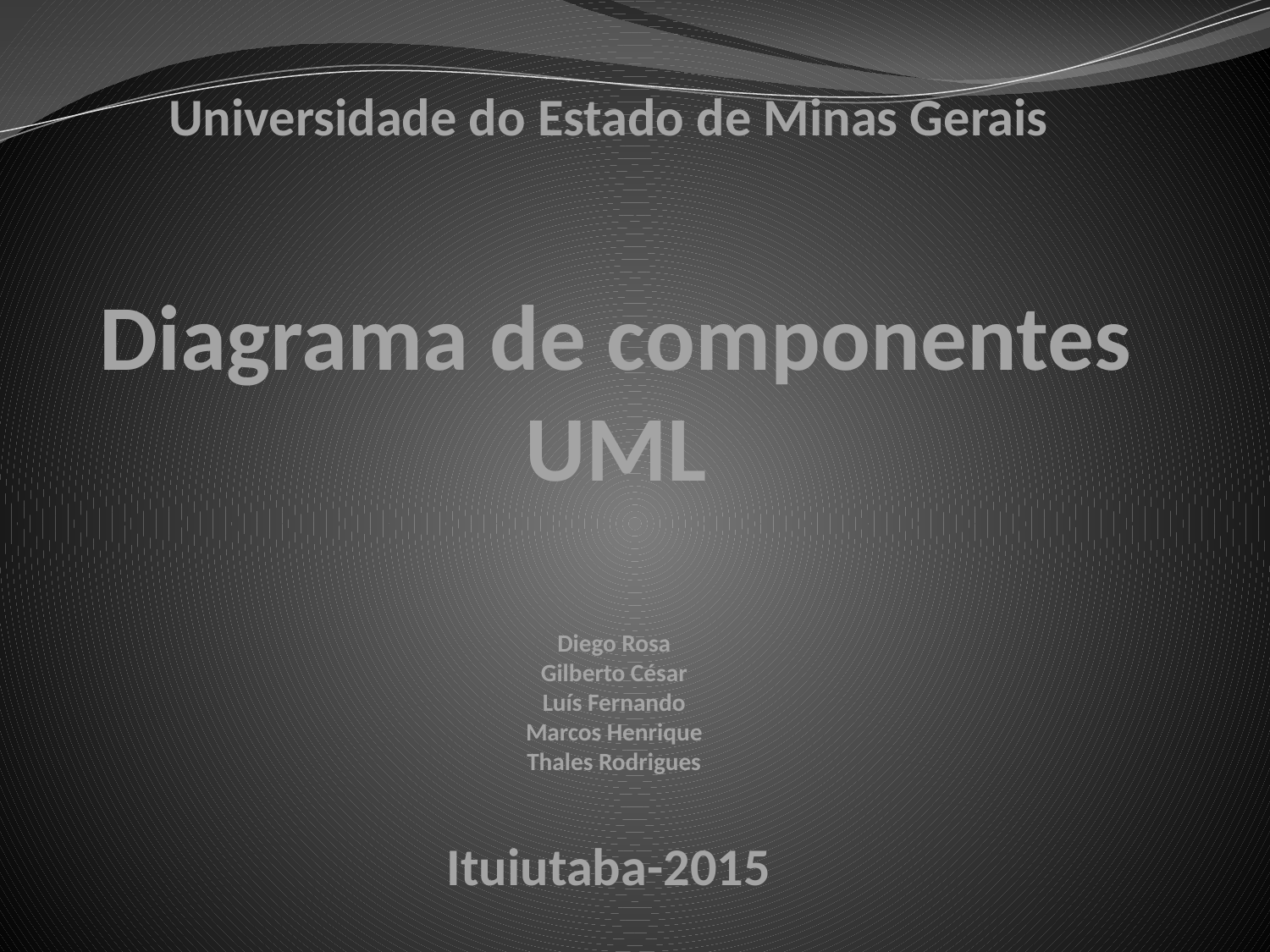

Universidade do Estado de Minas Gerais
# Diagrama de componentes UML
Diego Rosa
Gilberto César
Luís Fernando
Marcos Henrique
Thales Rodrigues
Ituiutaba-2015